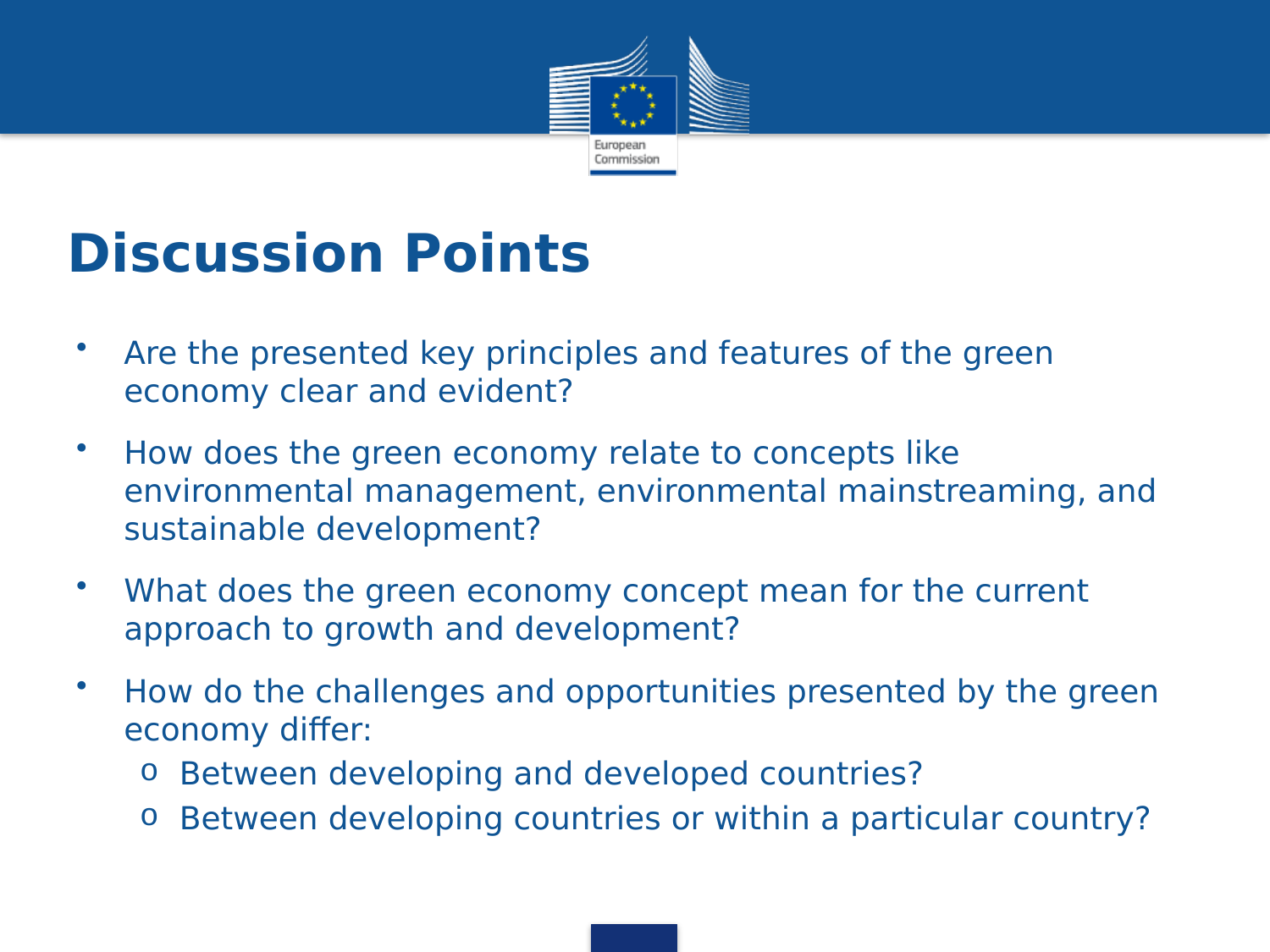

# Discussion Points
Are the presented key principles and features of the green economy clear and evident?
How does the green economy relate to concepts like environmental management, environmental mainstreaming, and sustainable development?
What does the green economy concept mean for the current approach to growth and development?
How do the challenges and opportunities presented by the green economy differ:
Between developing and developed countries?
Between developing countries or within a particular country?